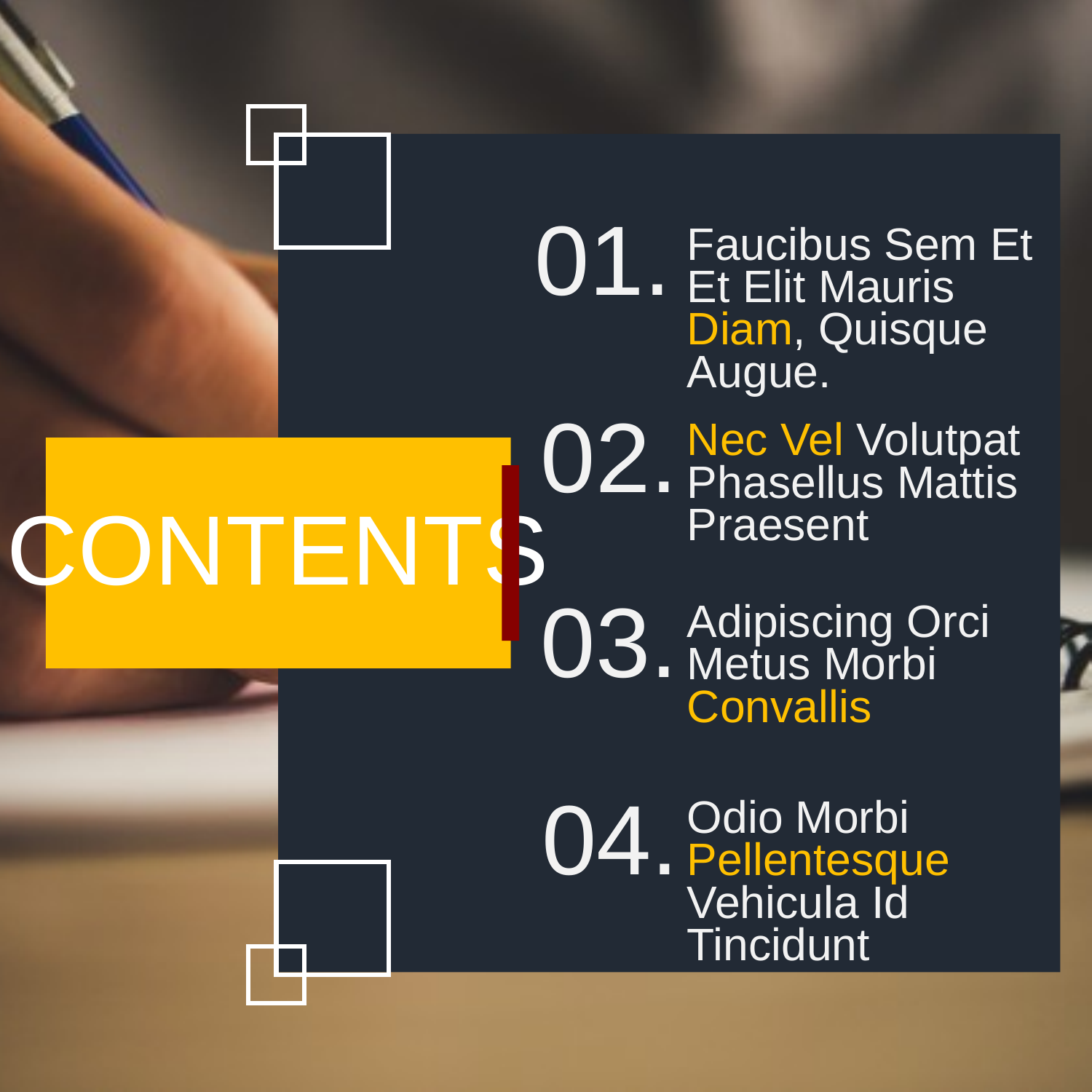

01.
Faucibus Sem Et Et Elit Mauris Diam, Quisque Augue.
02.
Nec Vel Volutpat Phasellus Mattis Praesent

CONTENTS
03.
Adipiscing Orci Metus Morbi Convallis
04.
Odio Morbi Pellentesque Vehicula Id Tincidunt